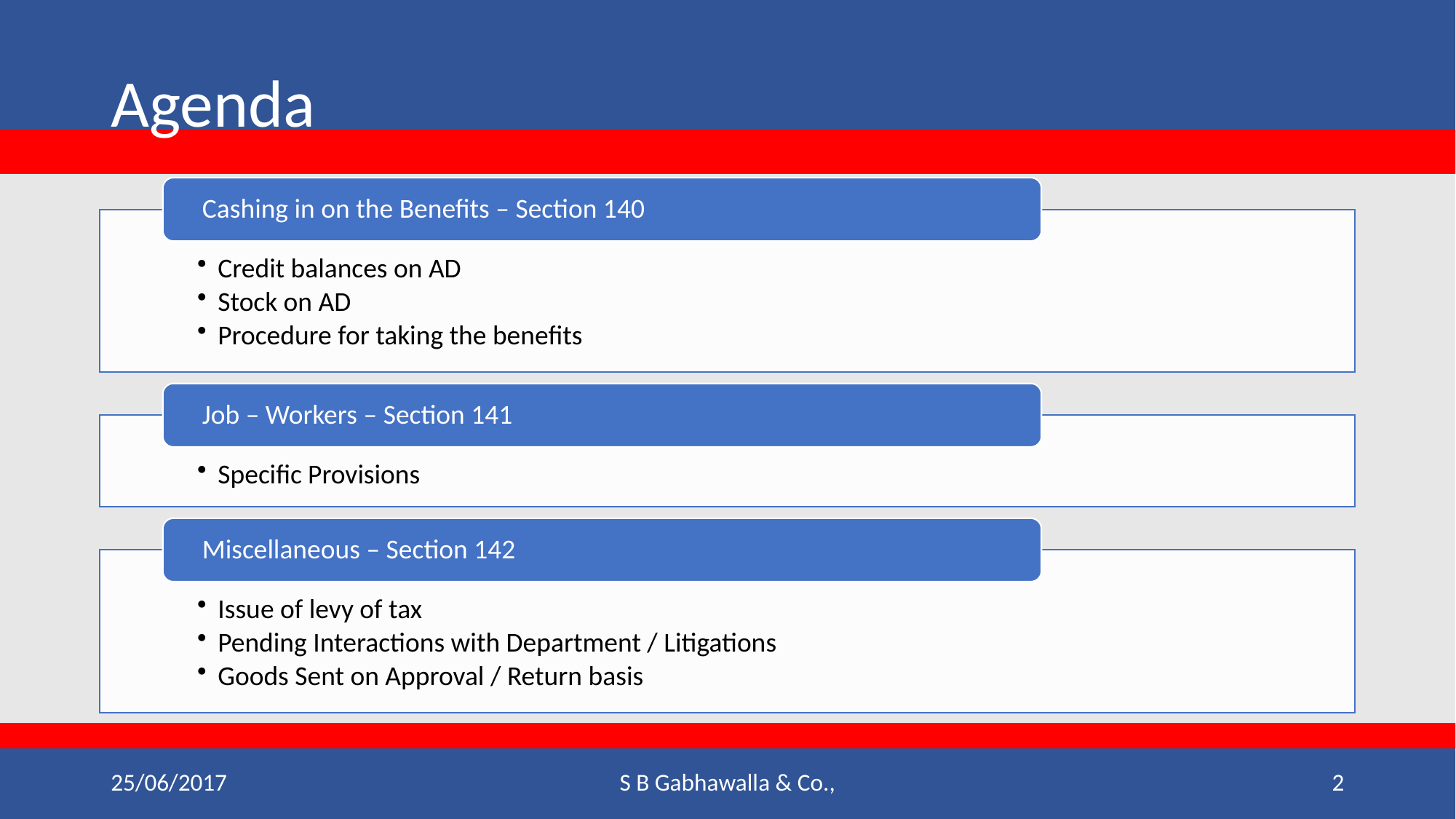

# Agenda
Credit balances on AD
Stock on AD
Procedure for taking the benefits
Cashing in on the Benefits – Section 140
Specific Provisions
Job – Workers – Section 141
Issue of levy of tax
Pending Interactions with Department / Litigations
Goods Sent on Approval / Return basis
Miscellaneous – Section 142
25/06/2017
S B Gabhawalla & Co.,
2